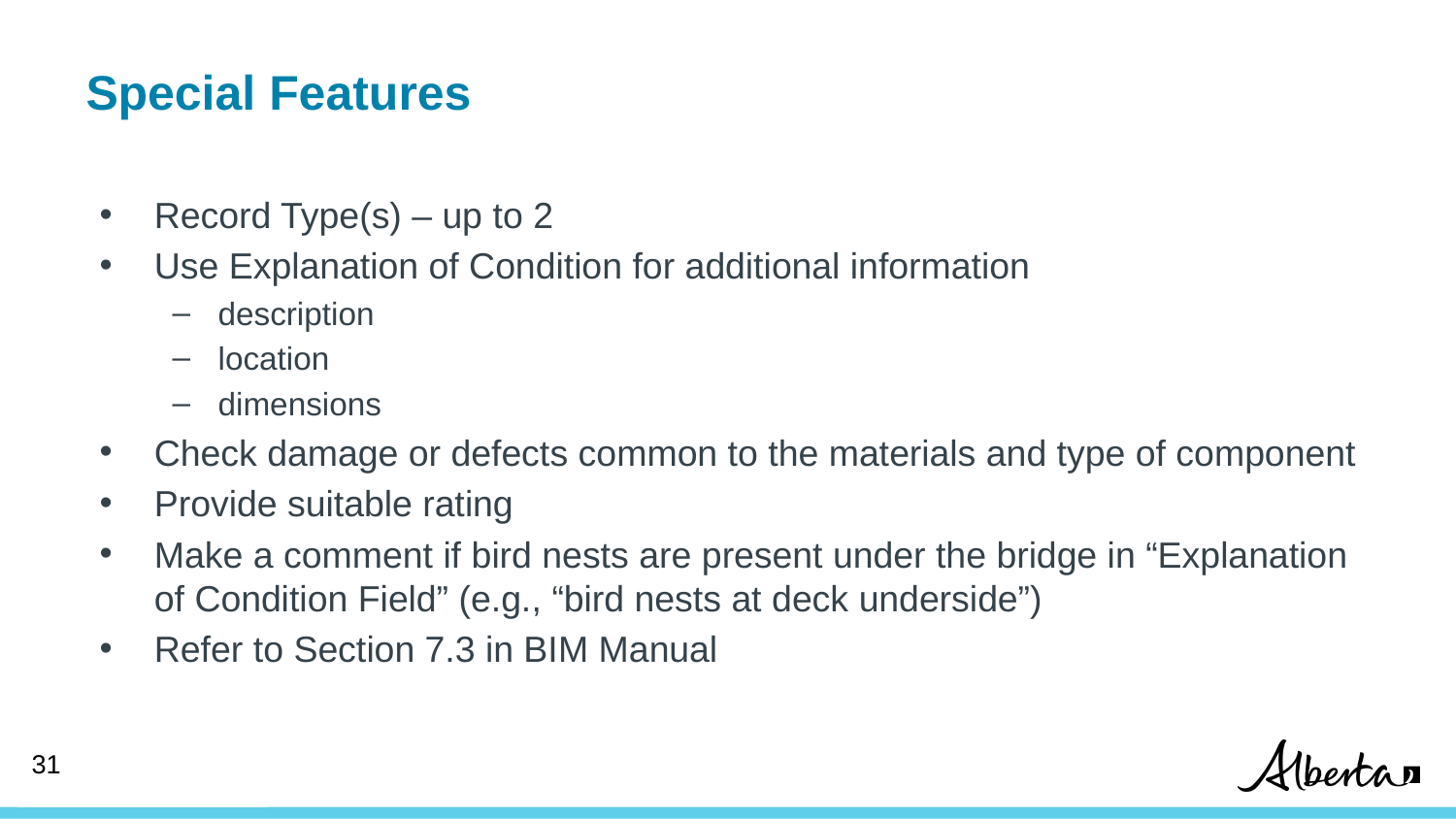

# Special Features
Record Type(s) – up to 2
Use Explanation of Condition for additional information
description
location
dimensions
Check damage or defects common to the materials and type of component
Provide suitable rating
Make a comment if bird nests are present under the bridge in “Explanation of Condition Field” (e.g., “bird nests at deck underside”)
Refer to Section 7.3 in BIM Manual

31